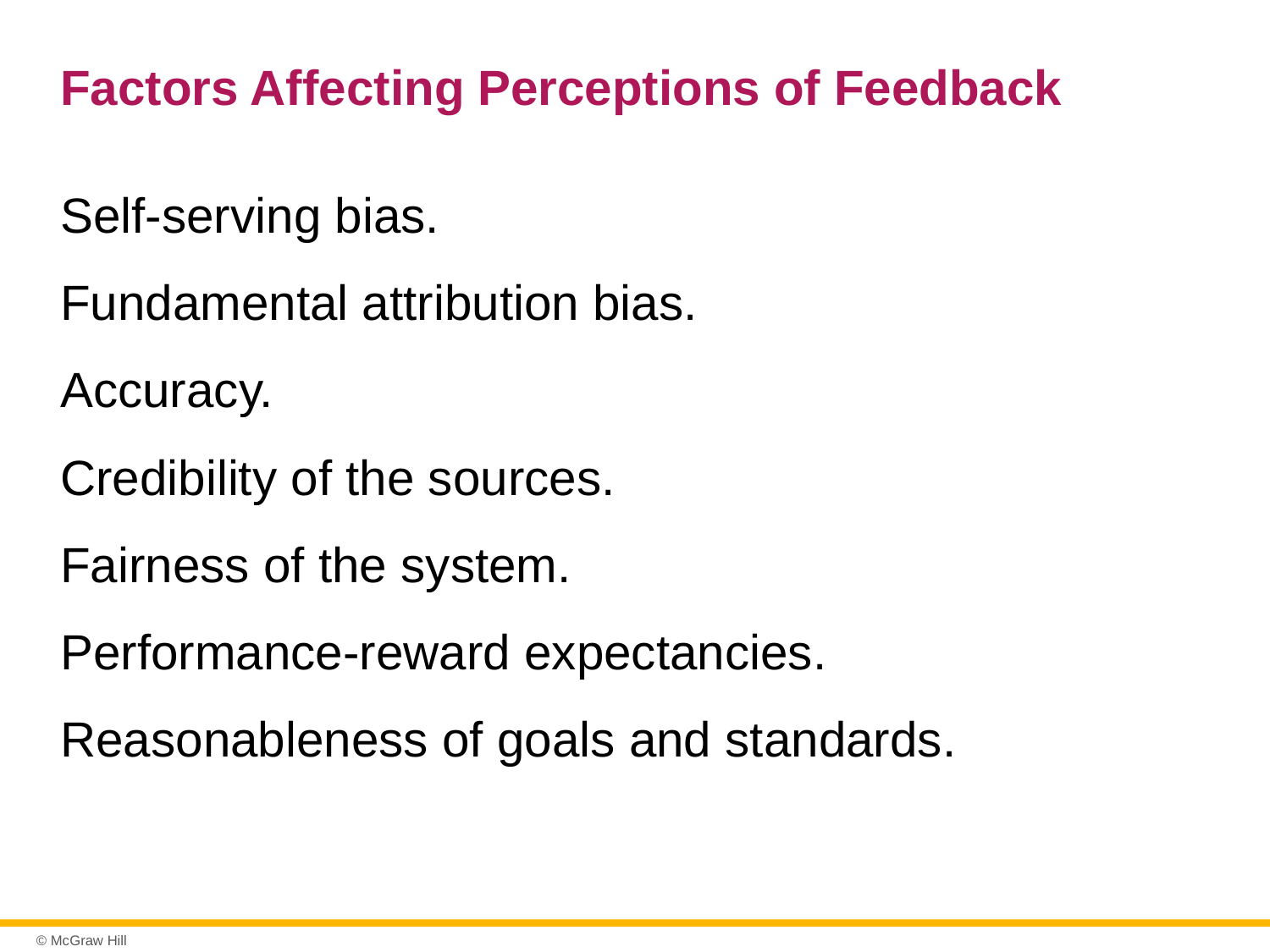

# Factors Affecting Perceptions of Feedback
Self-serving bias.
Fundamental attribution bias.
Accuracy.
Credibility of the sources.
Fairness of the system.
Performance-reward expectancies.
Reasonableness of goals and standards.